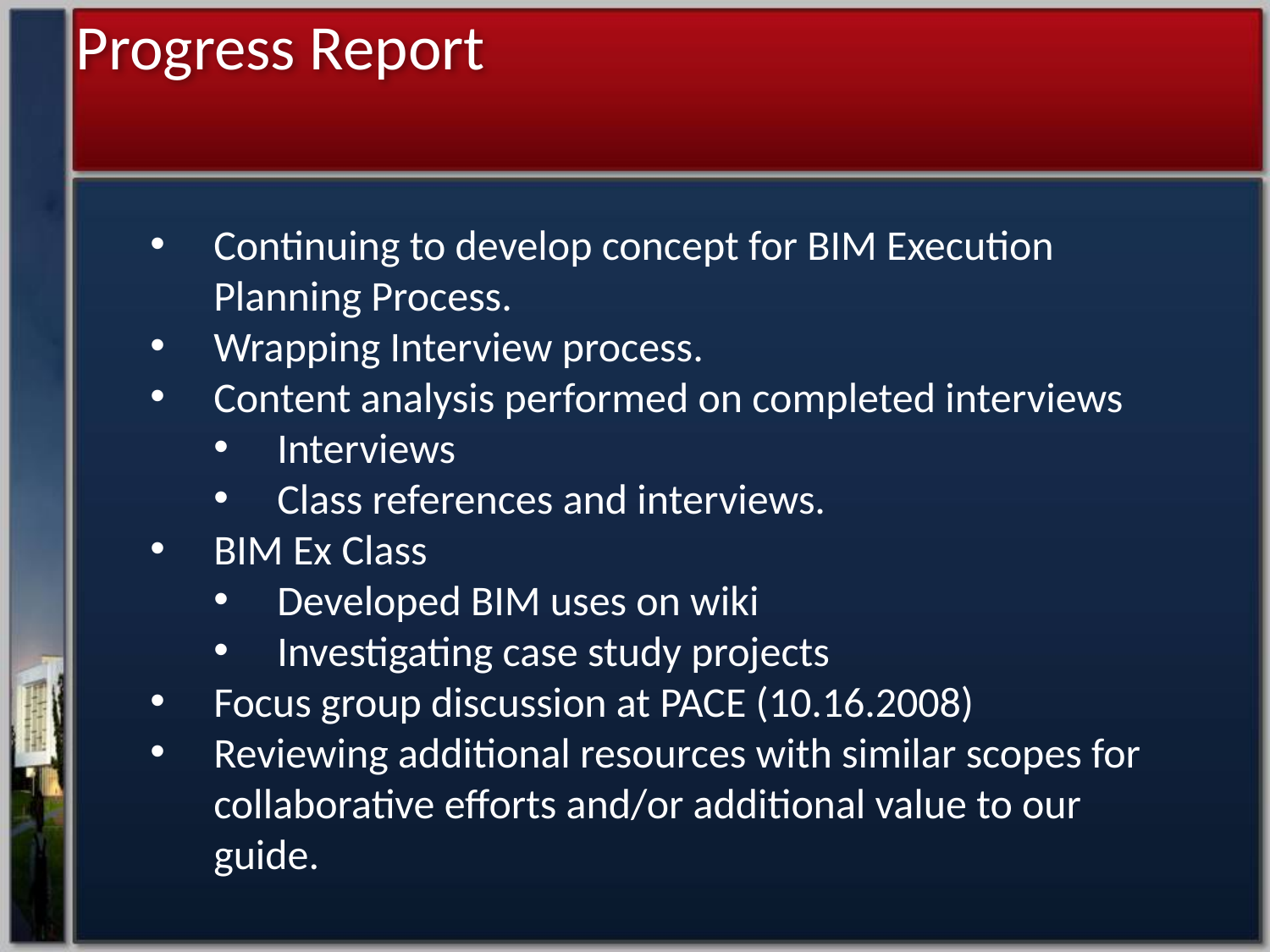

Progress Report

Continuing to develop concept for BIM Execution Planning Process.
Wrapping Interview process.
Content analysis performed on completed interviews
Interviews
Class references and interviews.
BIM Ex Class
Developed BIM uses on wiki
Investigating case study projects
Focus group discussion at PACE (10.16.2008)
Reviewing additional resources with similar scopes for collaborative efforts and/or additional value to our guide.